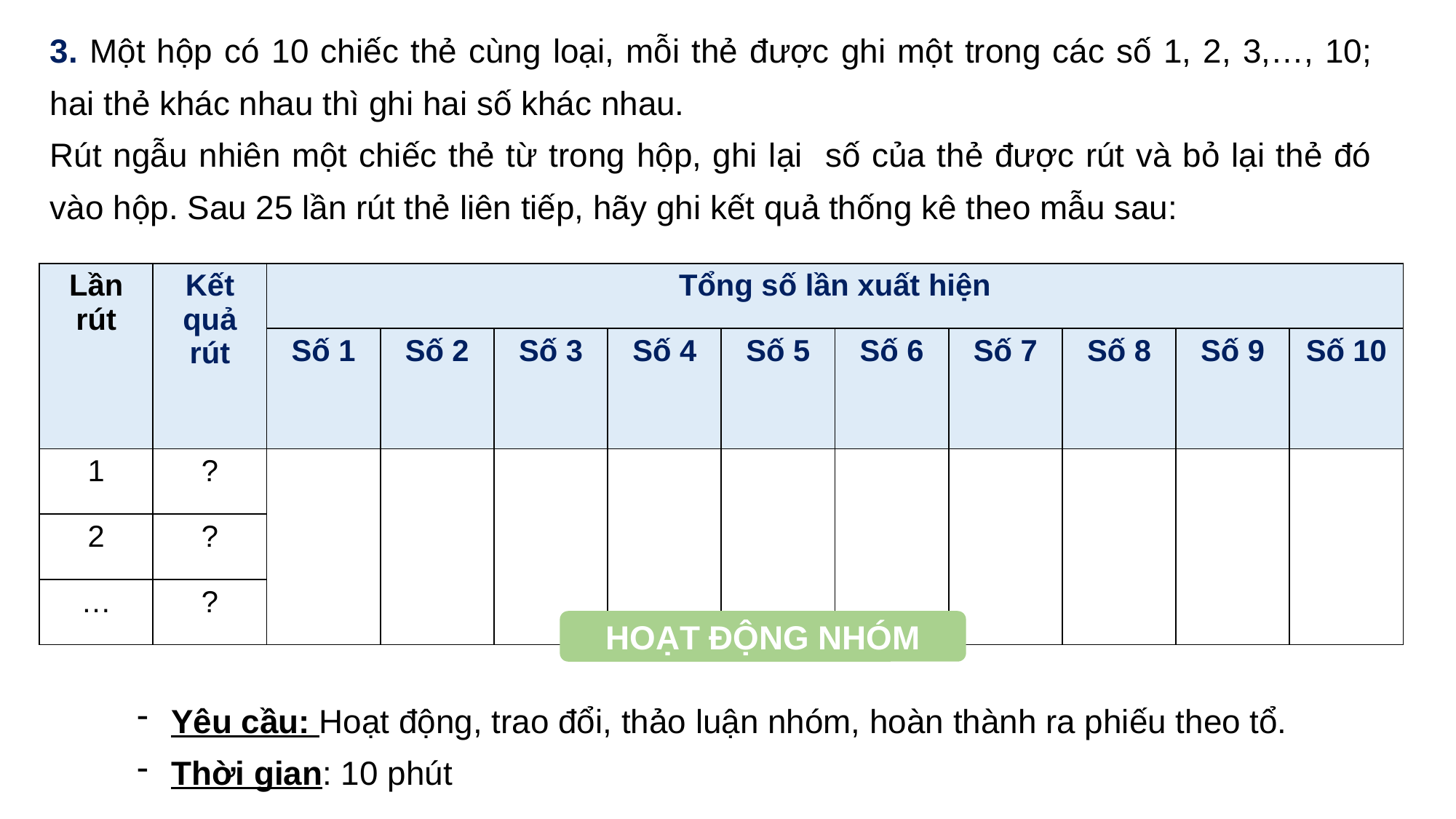

3. Một hộp có 10 chiếc thẻ cùng loại, mỗi thẻ được ghi một trong các số 1, 2, 3,…, 10; hai thẻ khác nhau thì ghi hai số khác nhau.
Rút ngẫu nhiên một chiếc thẻ từ trong hộp, ghi lại  số của thẻ được rút và bỏ lại thẻ đó vào hộp. Sau 25 lần rút thẻ liên tiếp, hãy ghi kết quả thống kê theo mẫu sau:
| Lần rút | Kết quả rút | Tổng số lần xuất hiện |  |  |  |  |  |  |  |  |  |
| --- | --- | --- | --- | --- | --- | --- | --- | --- | --- | --- | --- |
|  |  | Số 1 | Số 2 | Số 3 | Số 4 | Số 5 | Số 6 | Số 7 | Số 8 | Số 9 | Số 10 |
| 1 | ? |  |  |  |  |  |  |  |  |  |  |
| 2 | ? |  |  |  |  |  |  |  |  |  |  |
| … | ? |  |  |  |  |  |  |  |  |  |  |
HOẠT ĐỘNG NHÓM
Yêu cầu: Hoạt động, trao đổi, thảo luận nhóm, hoàn thành ra phiếu theo tổ.
Thời gian: 10 phút